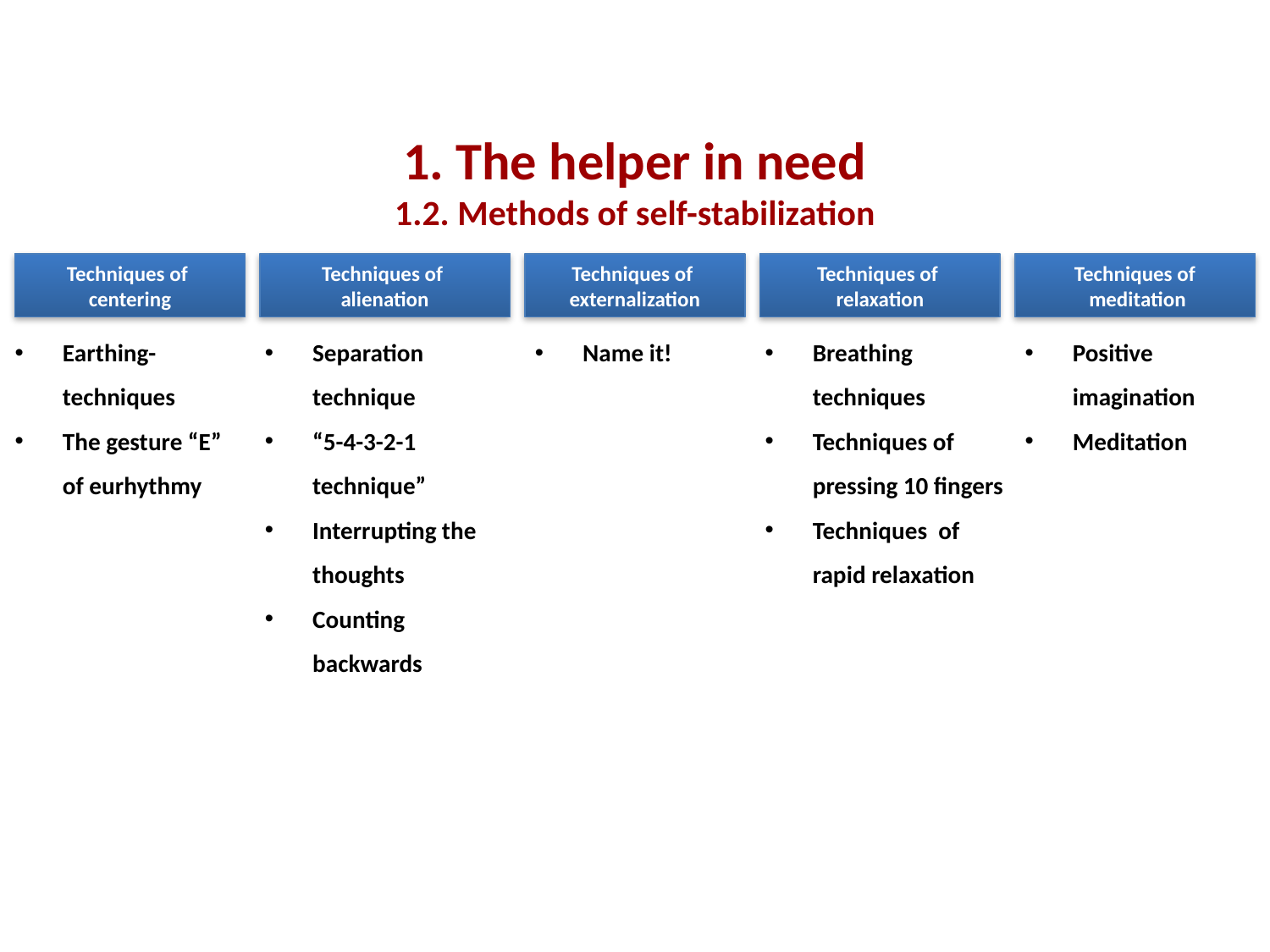

1. The helper in need
1.2. Methods of self-stabilization

Techniques of
centering
Techniques of
alienation
Techniques of
externalization
Techniques of
relaxation
Techniques of
 meditation
Earthing-techniques
The gesture “E” of eurhythmy
Separation technique
“5-4-3-2-1 technique”
Interrupting the thoughts
Counting backwards

Name it!

Breathing techniques
Techniques of pressing 10 fingers
Techniques  of rapid relaxation

Positive imagination
Meditation